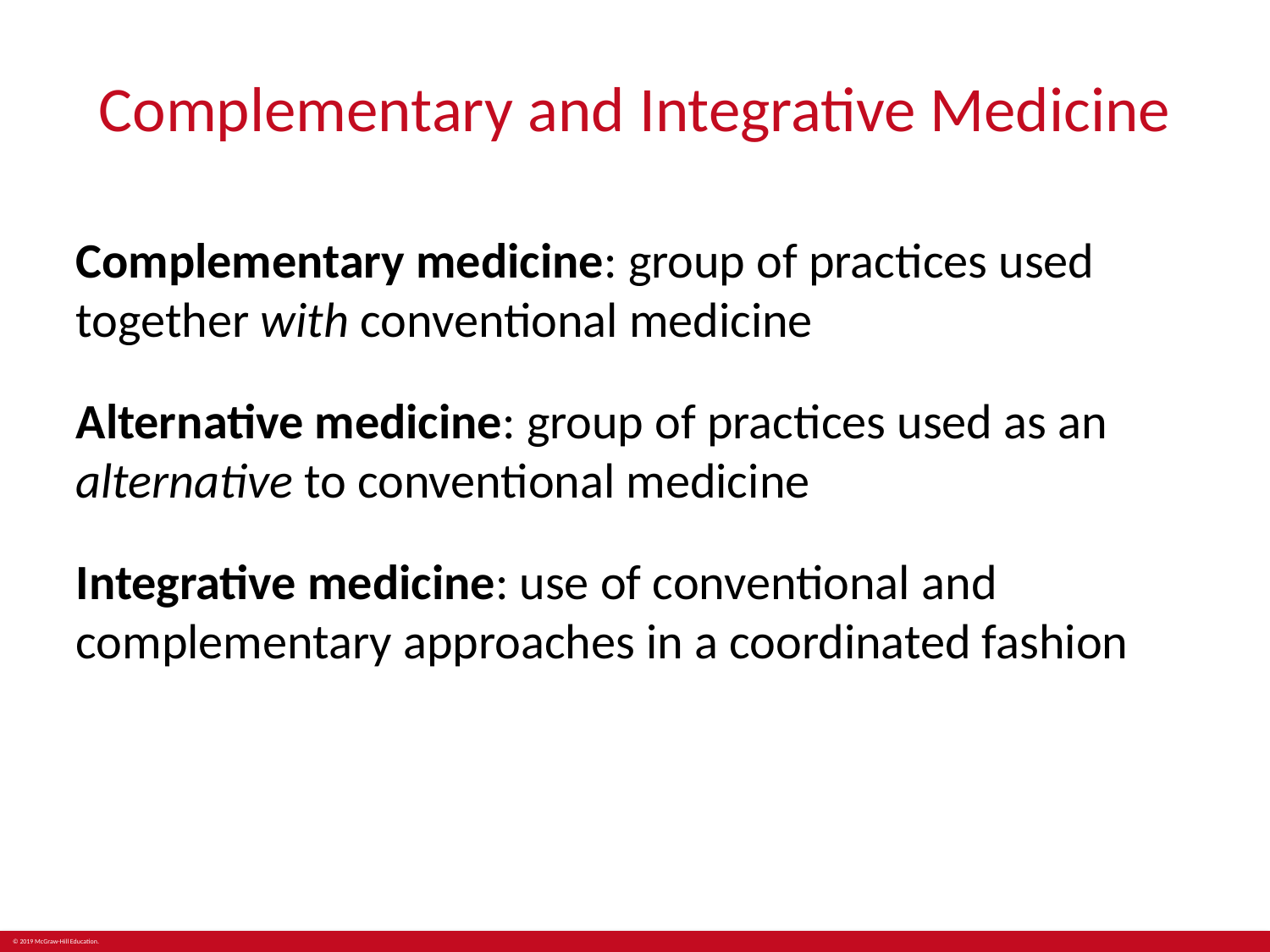

# Complementary and Integrative Medicine
Complementary medicine: group of practices used together with conventional medicine
Alternative medicine: group of practices used as an alternative to conventional medicine
Integrative medicine: use of conventional and complementary approaches in a coordinated fashion